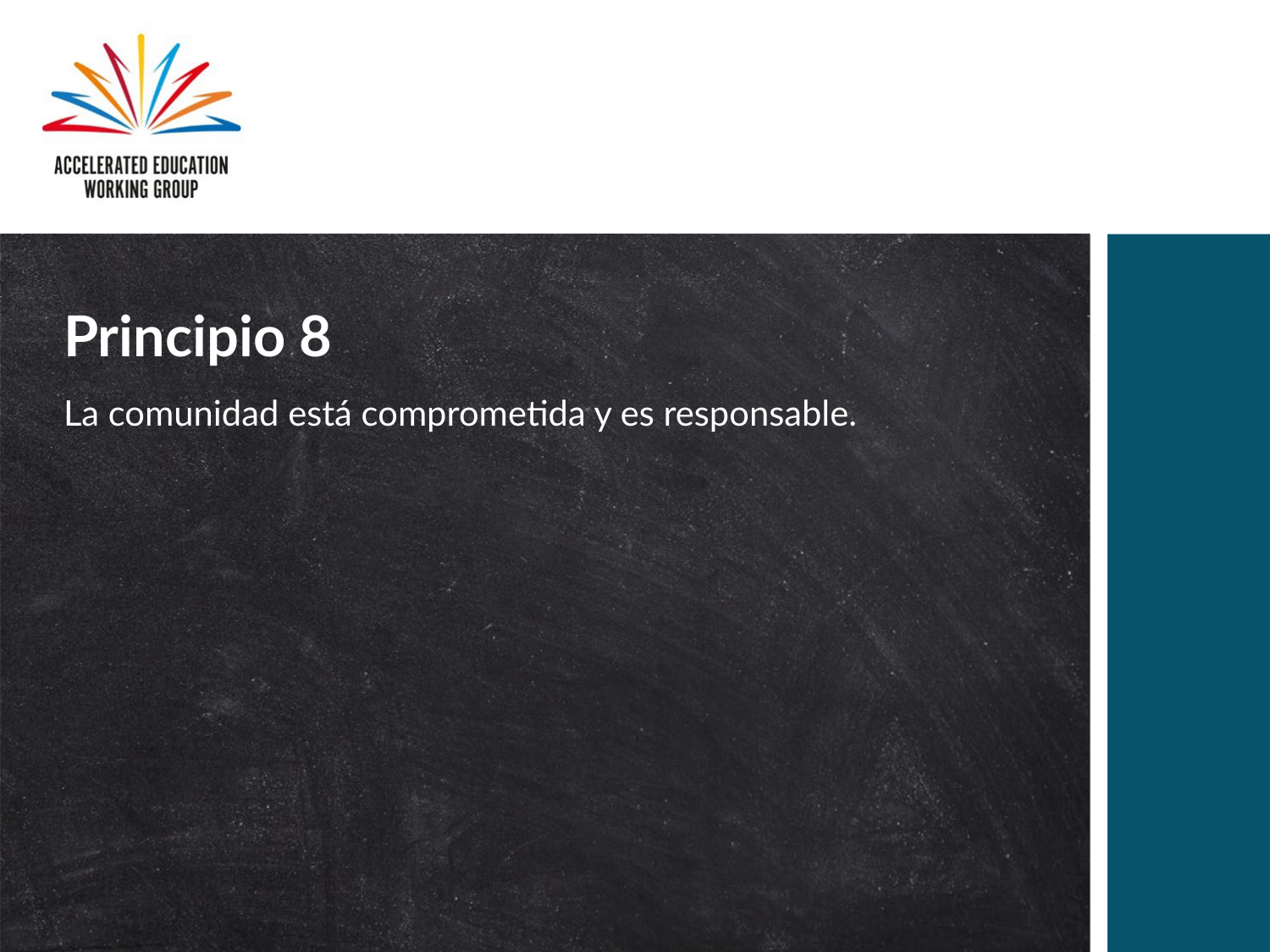

Principio 8
La comunidad está comprometida y es responsable.